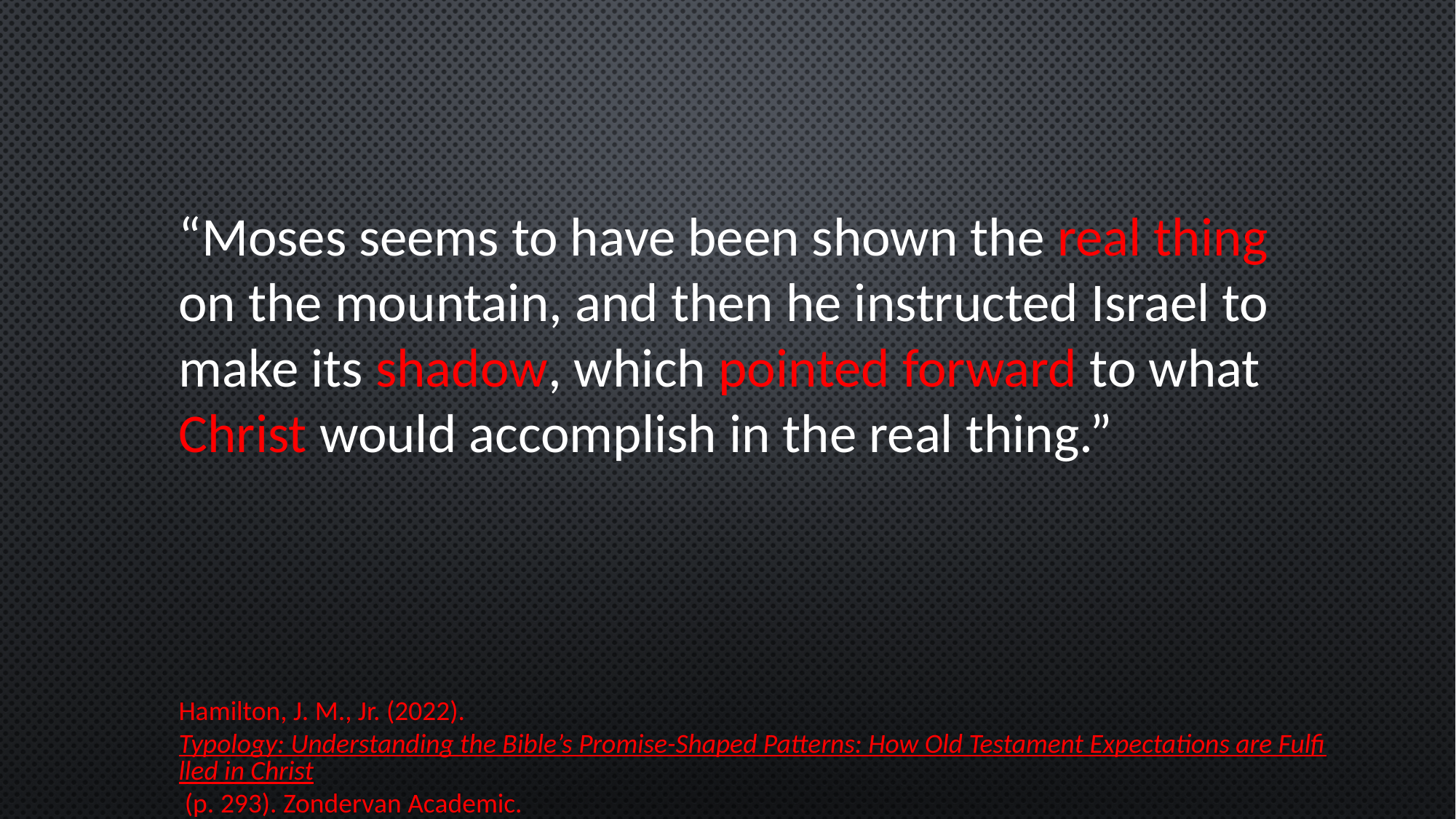

“Moses seems to have been shown the real thing on the mountain, and then he instructed Israel to make its shadow, which pointed forward to what Christ would accomplish in the real thing.”

Hamilton, J. M., Jr. (2022). Typology: Understanding the Bible’s Promise-Shaped Patterns: How Old Testament Expectations are Fulfilled in Christ (p. 293). Zondervan Academic.